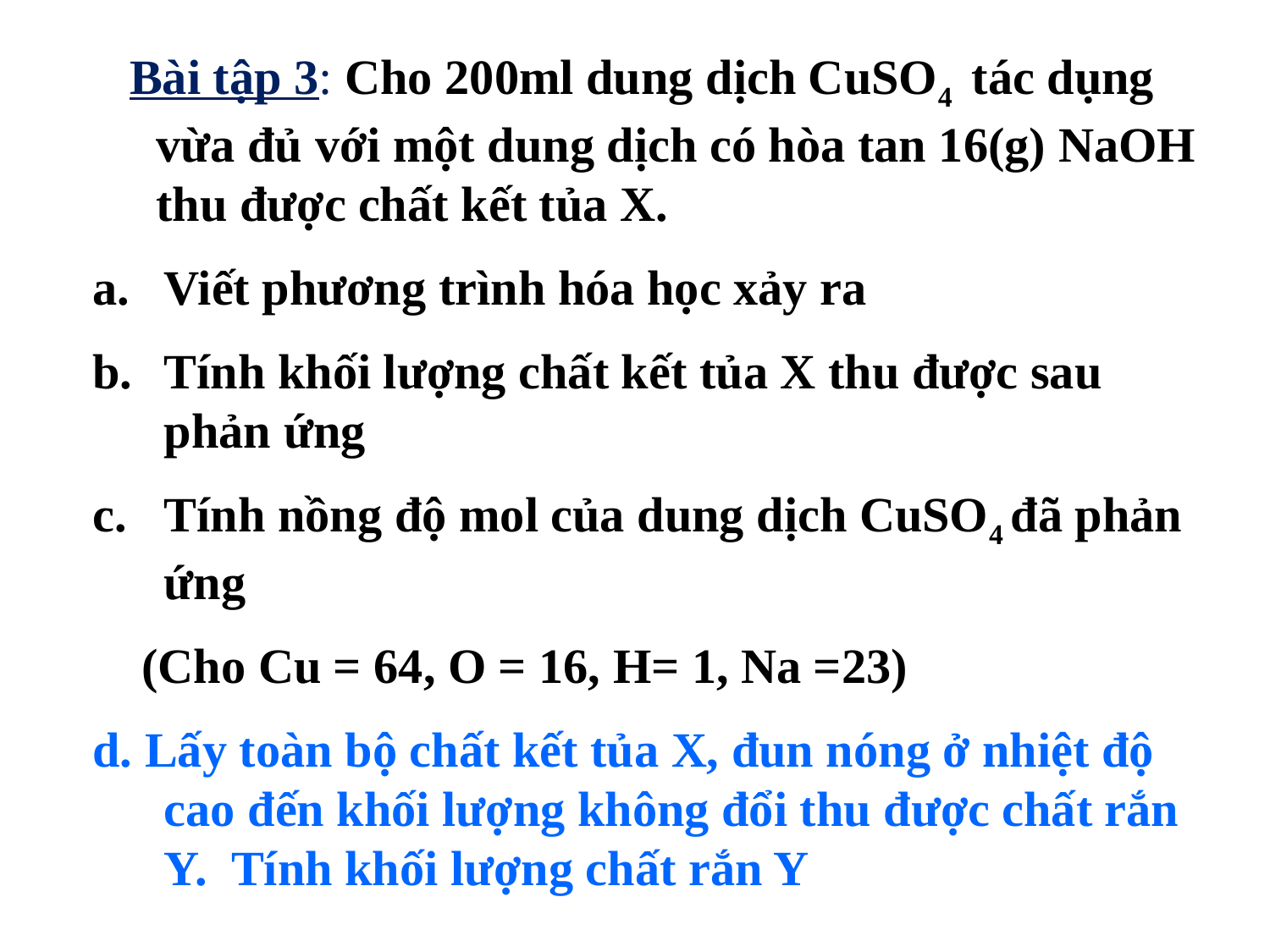

Bài tập 3: Cho 200ml dung dịch CuSO4  tác dụng vừa đủ với một dung dịch có hòa tan 16(g) NaOH thu được chất kết tủa X.
Viết phương trình hóa học xảy ra
Tính khối lượng chất kết tủa X thu được sau phản ứng
Tính nồng độ mol của dung dịch CuSO4 đã phản ứng
    (Cho Cu = 64, O = 16, H= 1, Na =23)
d. Lấy toàn bộ chất kết tủa X, đun nóng ở nhiệt độ cao đến khối lượng không đổi thu được chất rắn Y.  Tính khối lượng chất rắn Y